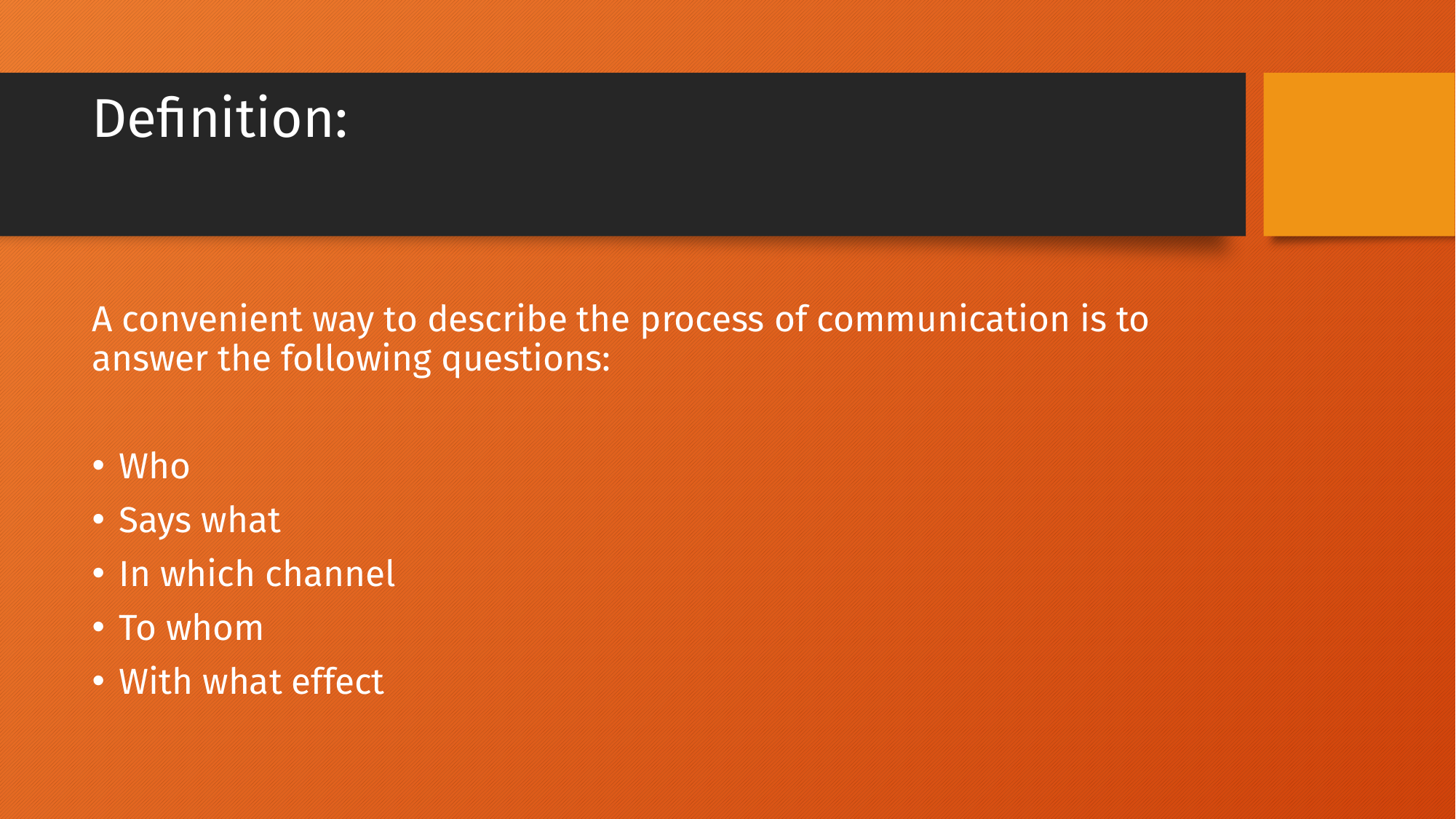

# Definition:
A convenient way to describe the process of communication is to answer the following questions:

Who
Says what
In which channel
To whom
With what effect